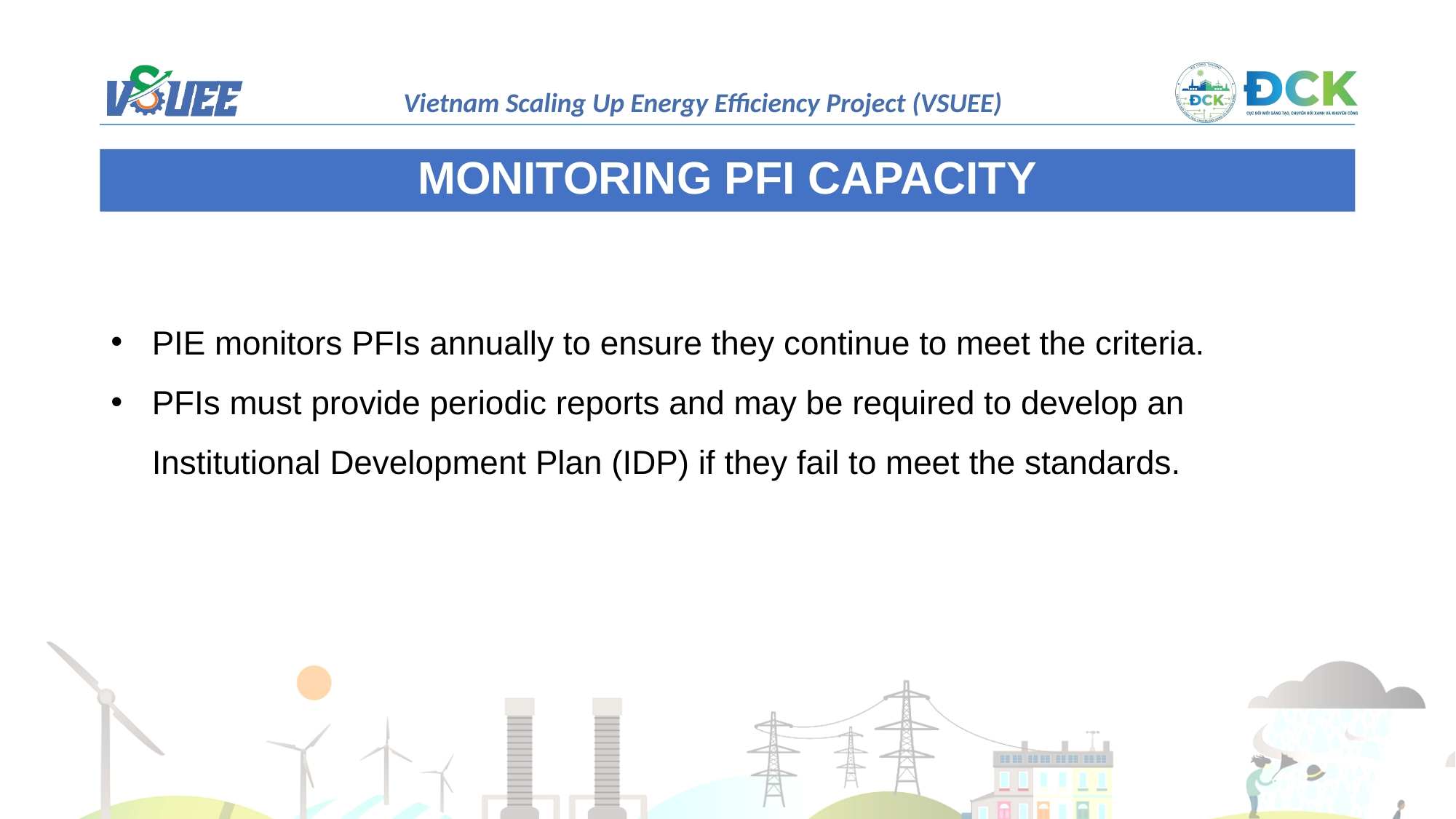

MONITORING PFI CAPACITY
PIE monitors PFIs annually to ensure they continue to meet the criteria.
PFIs must provide periodic reports and may be required to develop an Institutional Development Plan (IDP) if they fail to meet the standards.